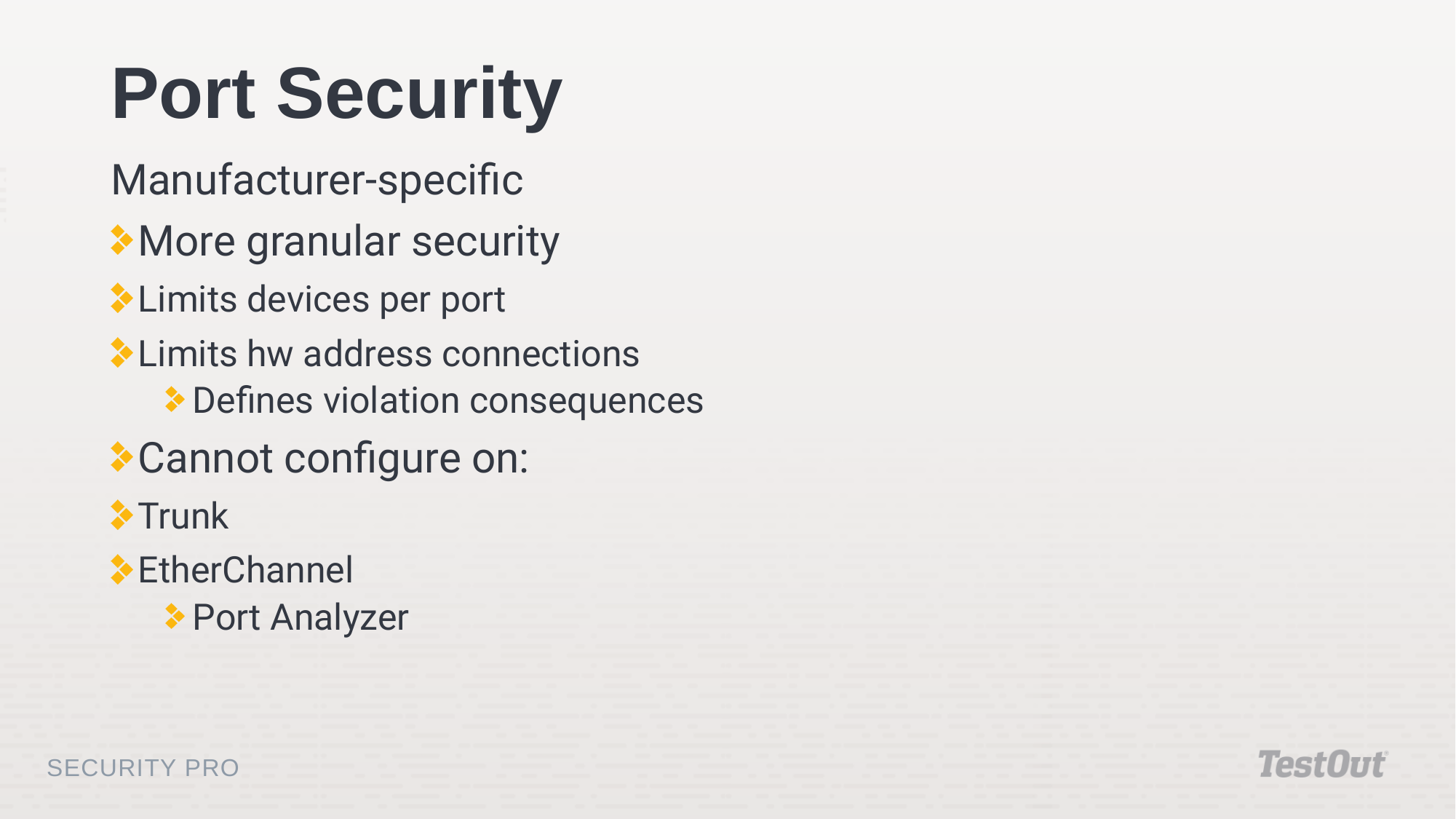

# Port Security
Manufacturer-specific
More granular security
Limits devices per port
Limits hw address connections
Defines violation consequences
Cannot configure on:
Trunk
EtherChannel
Port Analyzer
Security Pro